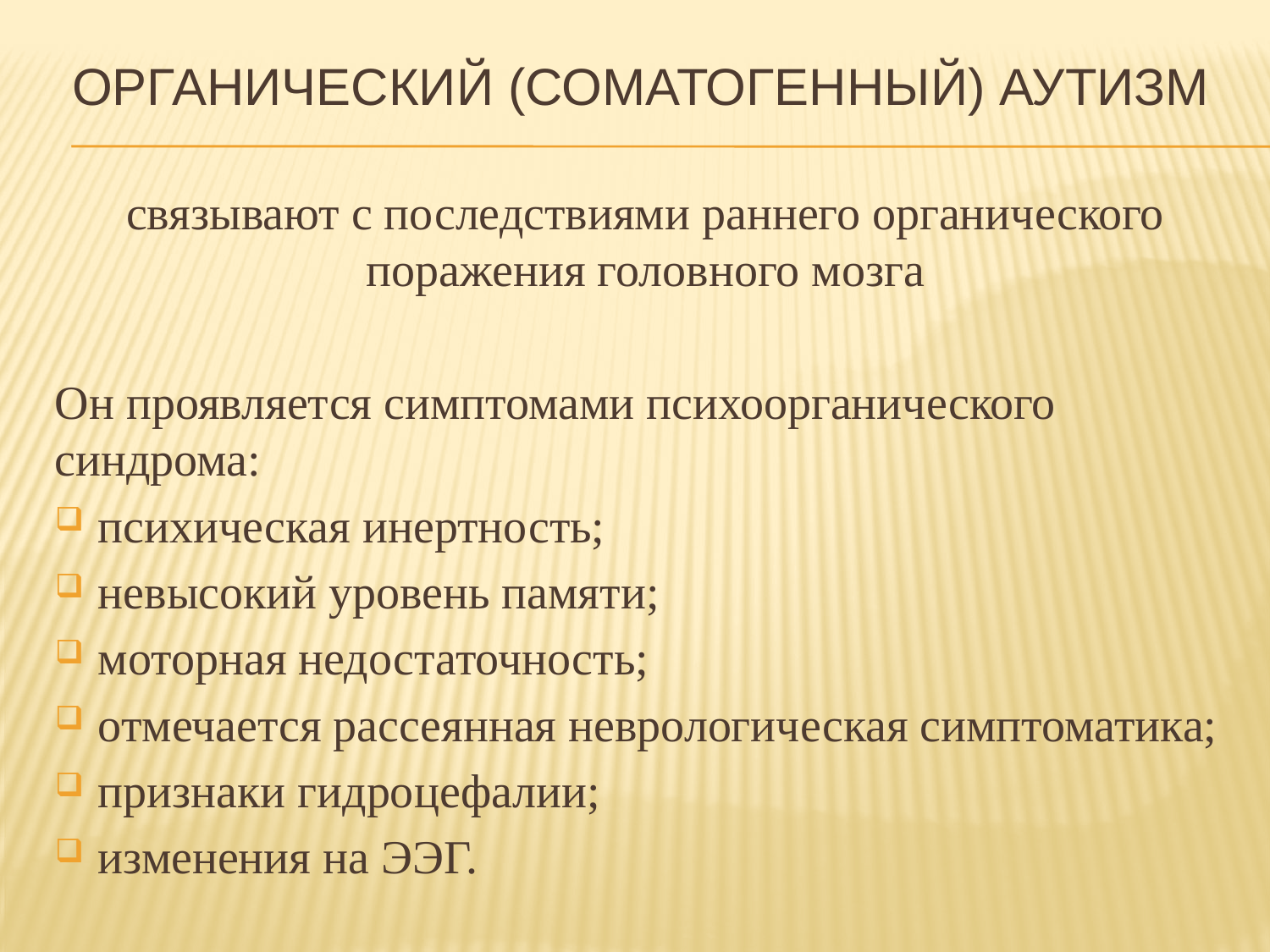

# Органический (соматогенный) аутизм
связывают с последствиями раннего органического поражения головного мозга

Он проявляется симптомами психоорганического синдрома:
психическая инертность;
невысокий уровень памяти;
моторная недостаточность;
отмечается рассеянная неврологическая симптоматика;
признаки гидроцефалии;
изменения на ЭЭГ.